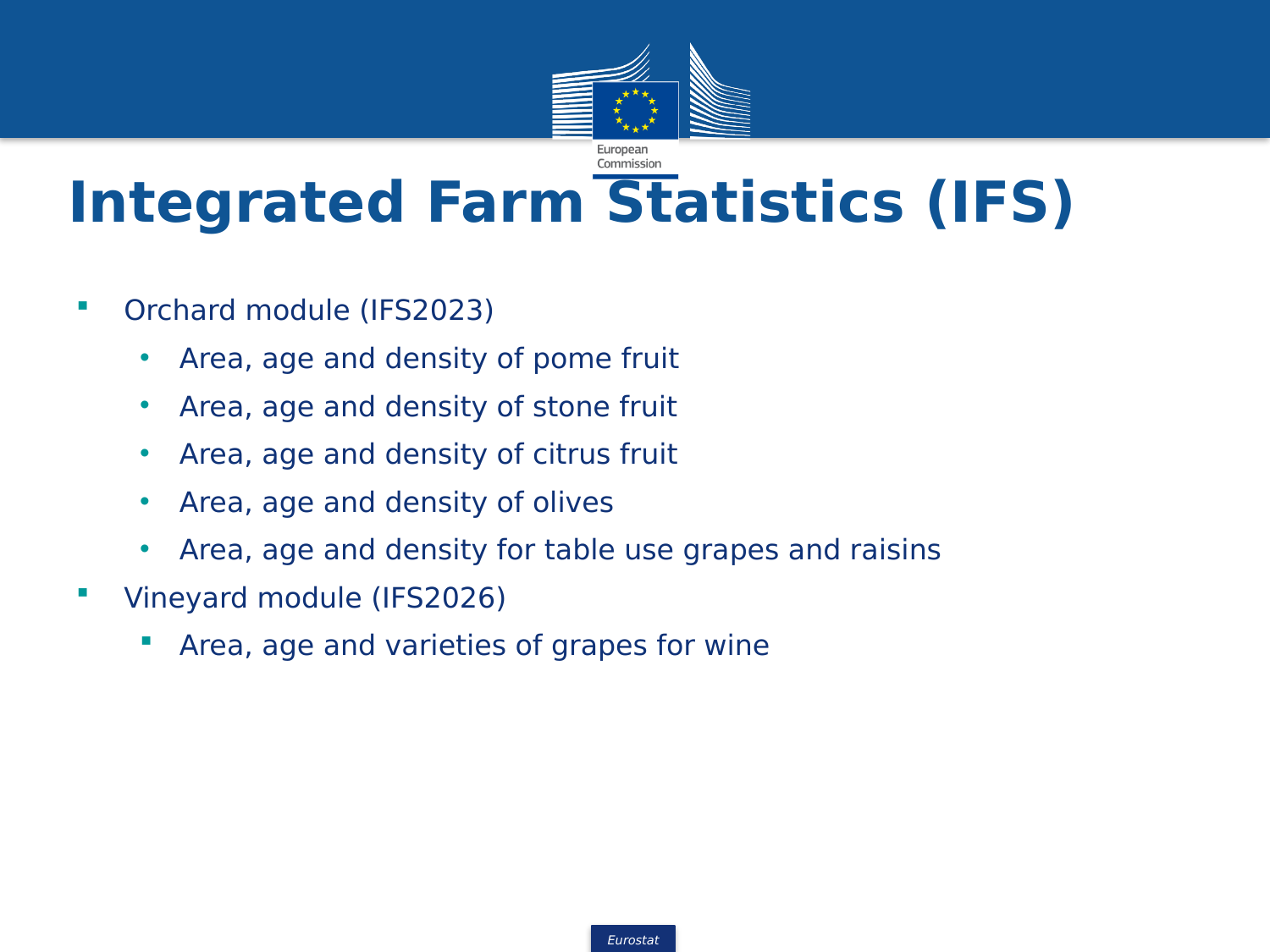

# Integrated Farm Statistics (IFS)
Orchard module (IFS2023)
Area, age and density of pome fruit
Area, age and density of stone fruit
Area, age and density of citrus fruit
Area, age and density of olives
Area, age and density for table use grapes and raisins
Vineyard module (IFS2026)
Area, age and varieties of grapes for wine